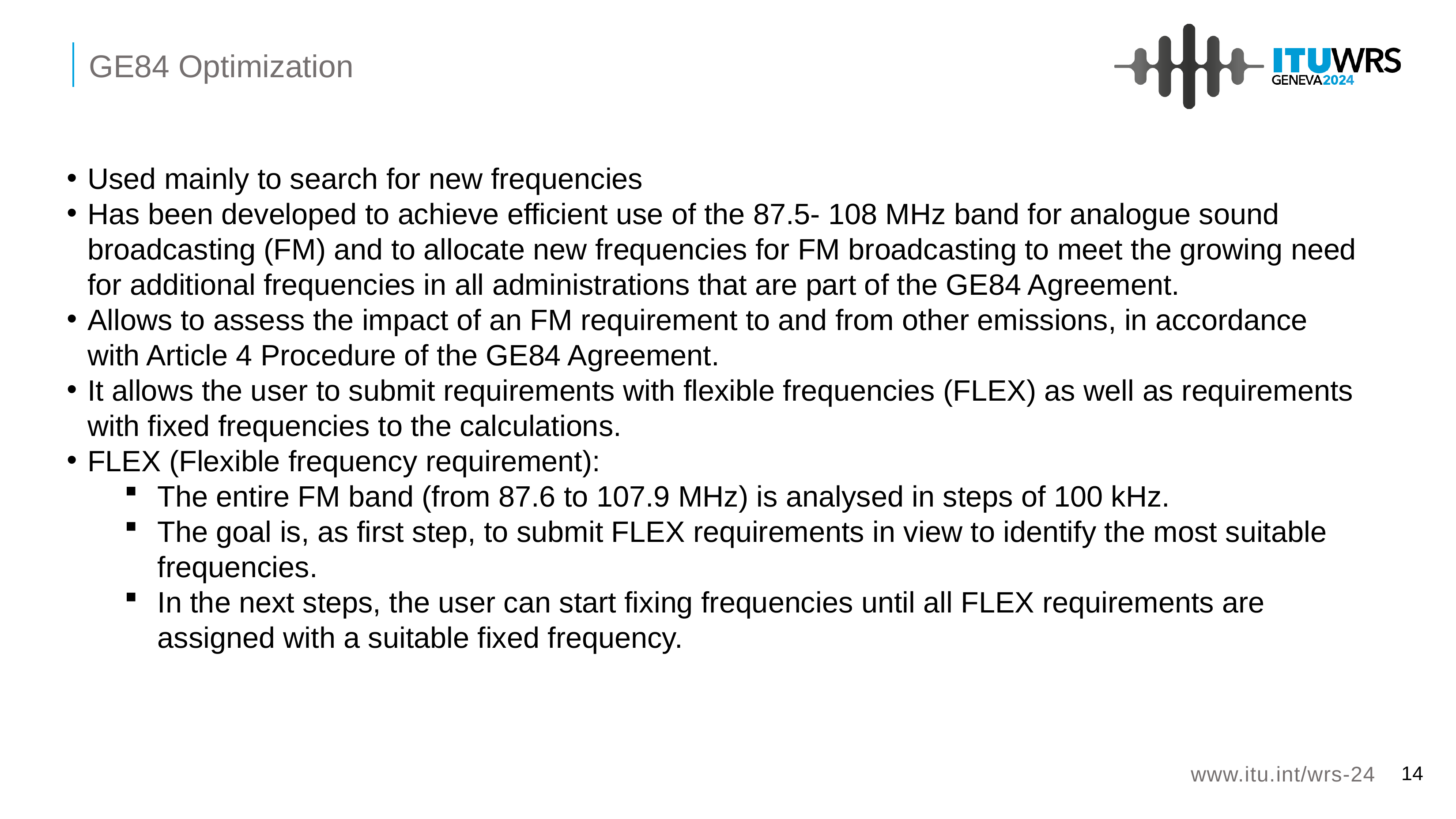

GE84 Optimization
Used mainly to search for new frequencies
Has been developed to achieve efficient use of the 87.5- 108 MHz band for analogue sound broadcasting (FM) and to allocate new frequencies for FM broadcasting to meet the growing need for additional frequencies in all administrations that are part of the GE84 Agreement.
Allows to assess the impact of an FM requirement to and from other emissions, in accordance with Article 4 Procedure of the GE84 Agreement.
It allows the user to submit requirements with flexible frequencies (FLEX) as well as requirements with fixed frequencies to the calculations.
FLEX (Flexible frequency requirement):
The entire FM band (from 87.6 to 107.9 MHz) is analysed in steps of 100 kHz.
The goal is, as first step, to submit FLEX requirements in view to identify the most suitable frequencies.
In the next steps, the user can start fixing frequencies until all FLEX requirements are assigned with a suitable fixed frequency.